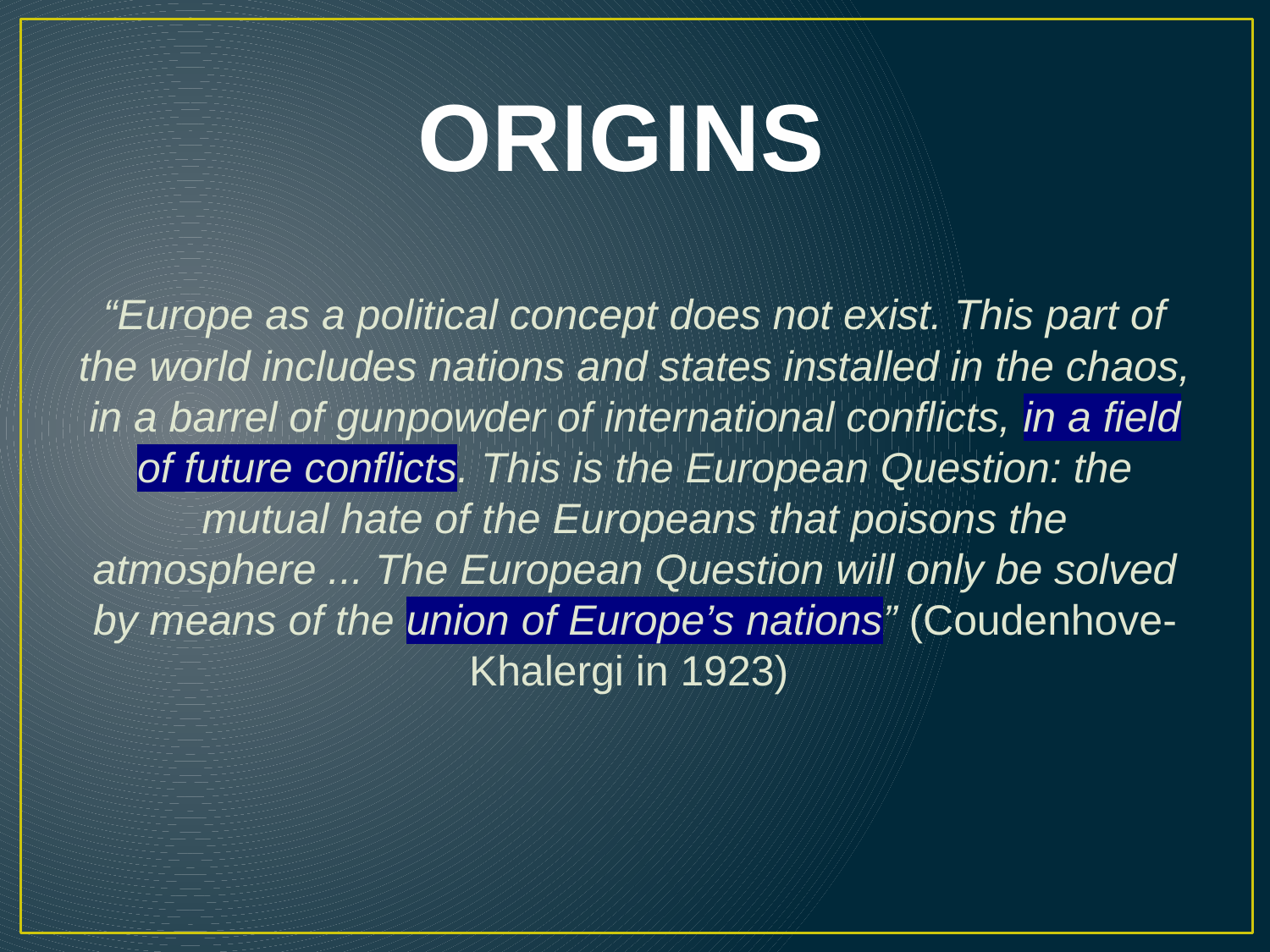

# ORIGINS

“Europe as a political concept does not exist. This part of the world includes nations and states installed in the chaos, in a barrel of gunpowder of international conflicts, in a field of future conflicts. This is the European Question: the mutual hate of the Europeans that poisons the atmosphere ... The European Question will only be solved by means of the union of Europe’s nations” (Coudenhove-Khalergi in 1923)